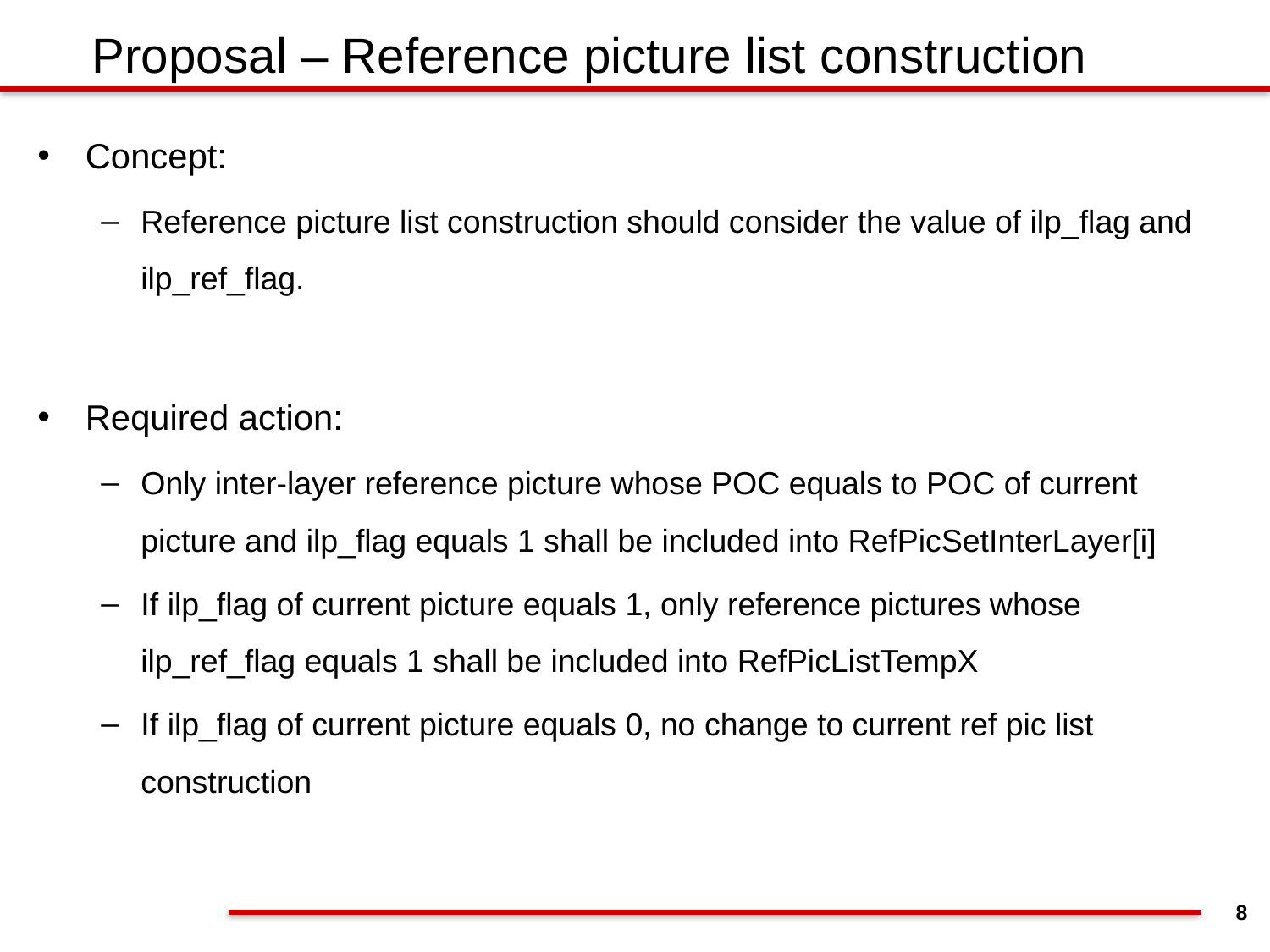

# Proposal – Reference picture list construction
Concept:
Reference picture list construction should consider the value of ilp_flag and ilp_ref_flag.

Required action:
Only inter-layer reference picture whose POC equals to POC of current picture and ilp_flag equals 1 shall be included into RefPicSetInterLayer[i]
If ilp_flag of current picture equals 1, only reference pictures whose ilp_ref_flag equals 1 shall be included into RefPicListTempX
If ilp_flag of current picture equals 0, no change to current ref pic list construction
8